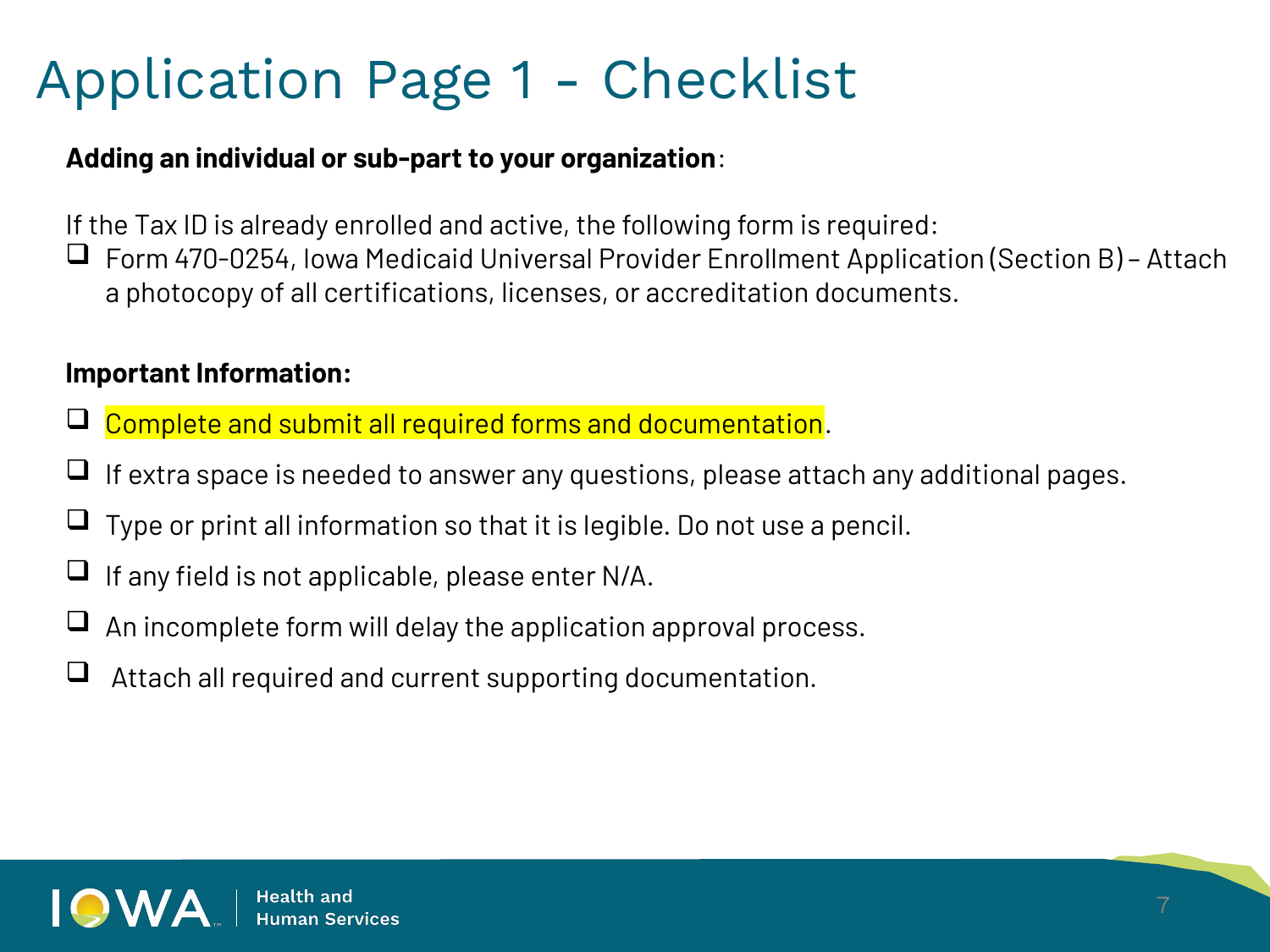

Application Page 1 - Checklist
Adding an individual or sub-part to your organization:

If the Tax ID is already enrolled and active, the following form is required:
Form 470-0254, Iowa Medicaid Universal Provider Enrollment Application (Section B) – Attach a photocopy of all certifications, licenses, or accreditation documents.
Important Information:
Complete and submit all required forms and documentation.
If extra space is needed to answer any questions, please attach any additional pages.
Type or print all information so that it is legible. Do not use a pencil.
If any field is not applicable, please enter N/A.
An incomplete form will delay the application approval process.
 Attach all required and current supporting documentation.
7